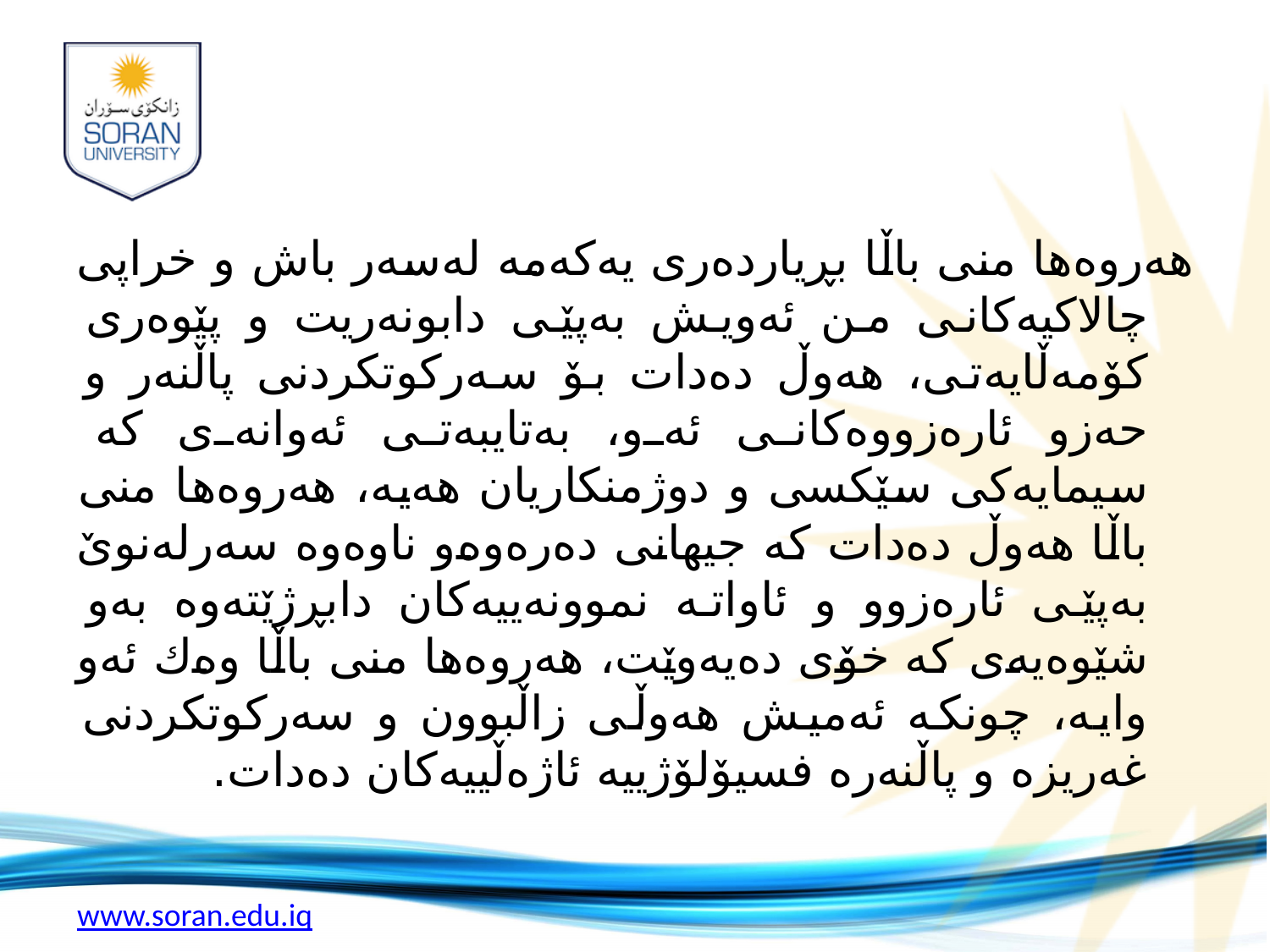

#
هەروەها منی باڵا بڕیاردەری یەكەمە لەسەر باش و خراپی چالاكیەكانی من ئەویش بەپێی دابونەریت و پێوەری كۆمەڵایەتی، هەوڵ دەدات بۆ سەركوتكردنی پاڵنەر و حەزو ئارەزووەكانی ئەو، بەتایبەتی ئەوانەی كە سیمایەكی سێكسی و دوژمنكاریان هەیە، هەروەها منی باڵا هەوڵ دەدات كە جیهانی دەرەوەو ناوەوە سەرلەنوێ بەپێی ئارەزوو و ئاواتە نموونەییەكان دابڕژێتەوە بەو شێوەیەی كە خۆی دەیەوێت، هەروەها منی باڵا وەك ئەو وایە، چونكە ئەمیش هەوڵی زاڵبوون و سەركوتكردنی غەریزە و پاڵنەرە فسیۆلۆژییە ئاژەڵییەكان دەدات.